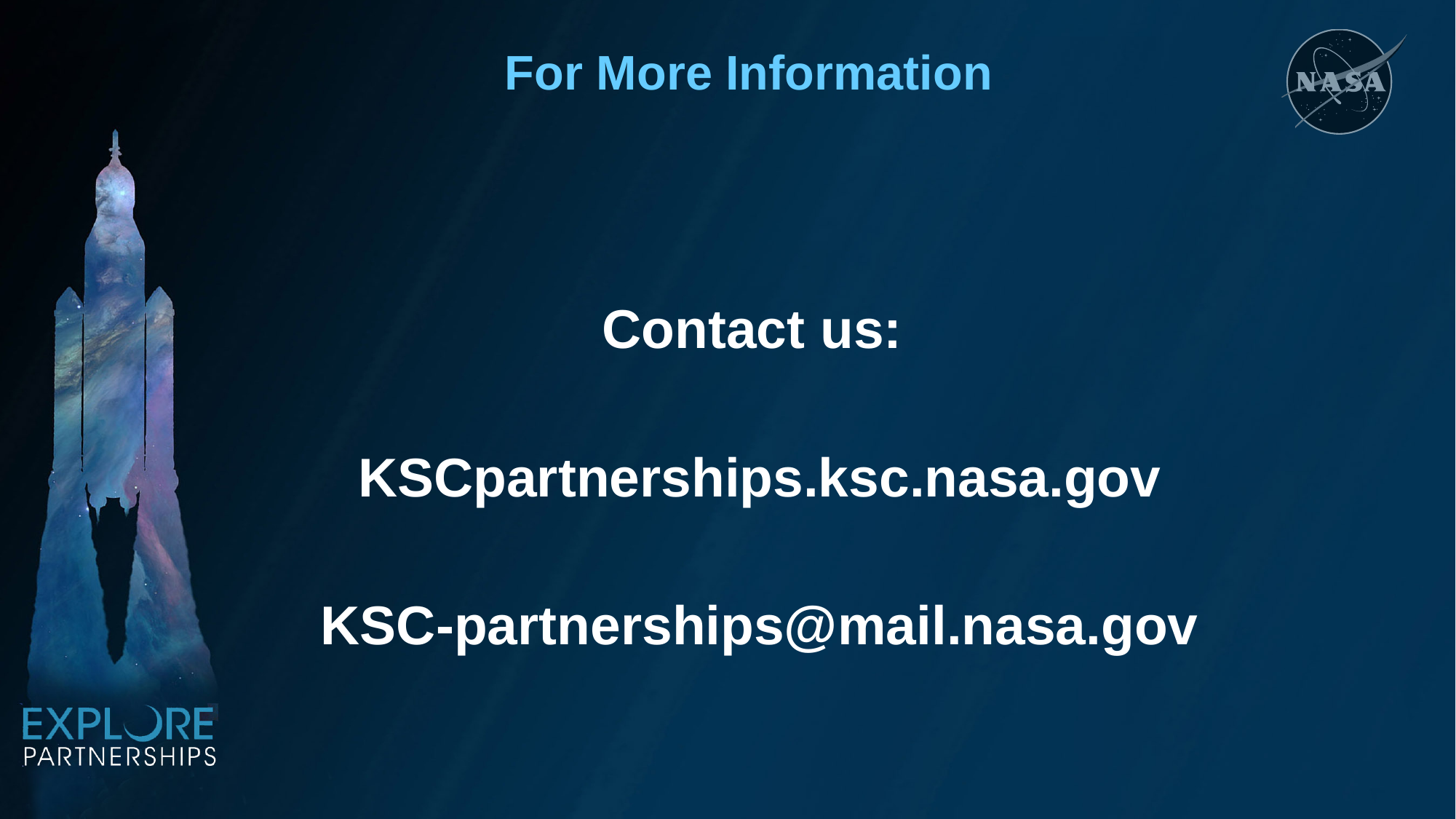

# For More Information

Contact us:

KSCpartnerships.ksc.nasa.gov

KSC-partnerships@mail.nasa.gov